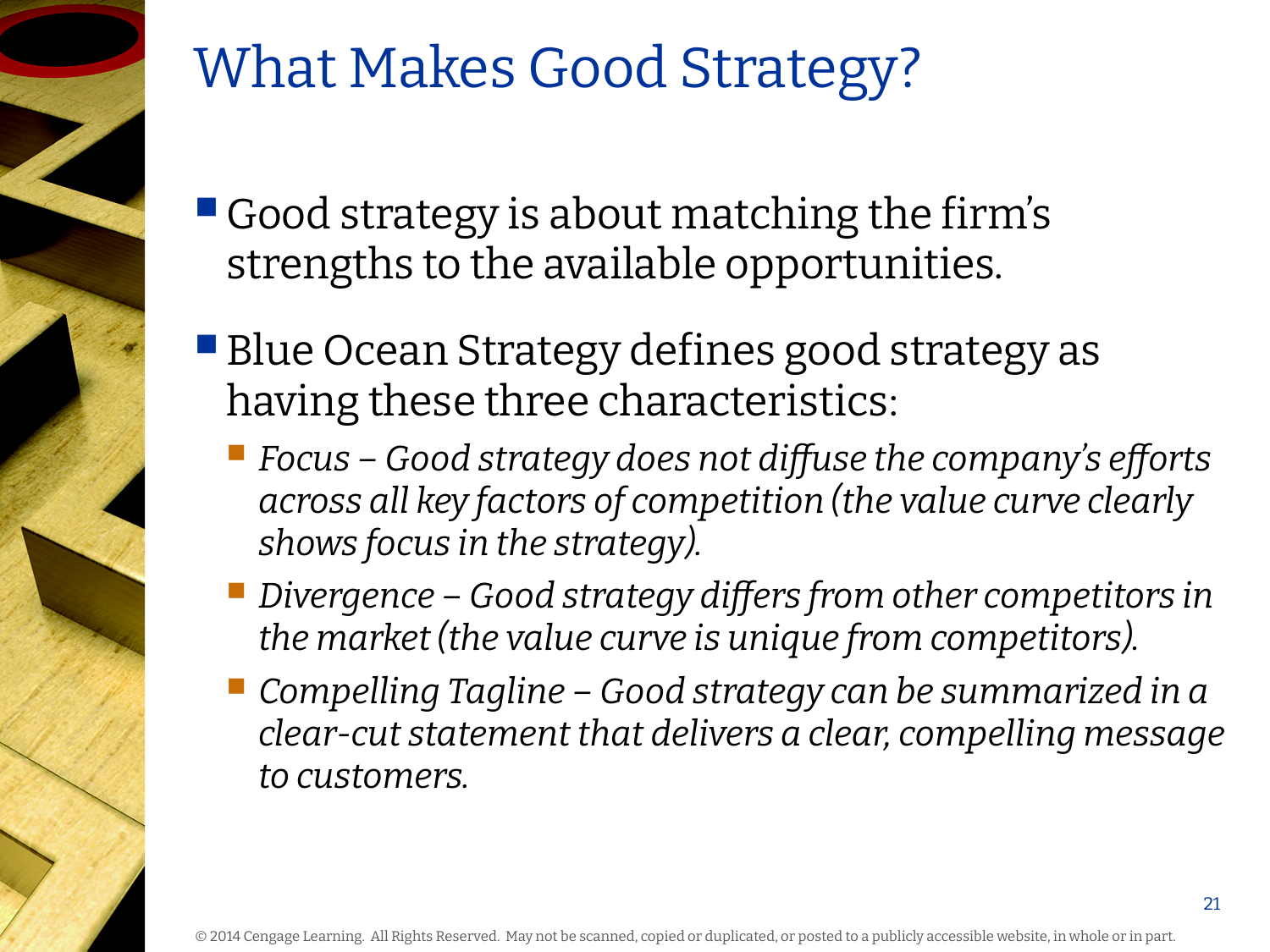

# What Makes Good Strategy?
Good strategy is about matching the firm’s strengths to the available opportunities.
Blue Ocean Strategy defines good strategy as having these three characteristics:
Focus – Good strategy does not diffuse the company’s efforts across all key factors of competition (the value curve clearly shows focus in the strategy).
Divergence – Good strategy differs from other competitors in the market (the value curve is unique from competitors).
Compelling Tagline – Good strategy can be summarized in a clear-cut statement that delivers a clear, compelling message to customers.

21